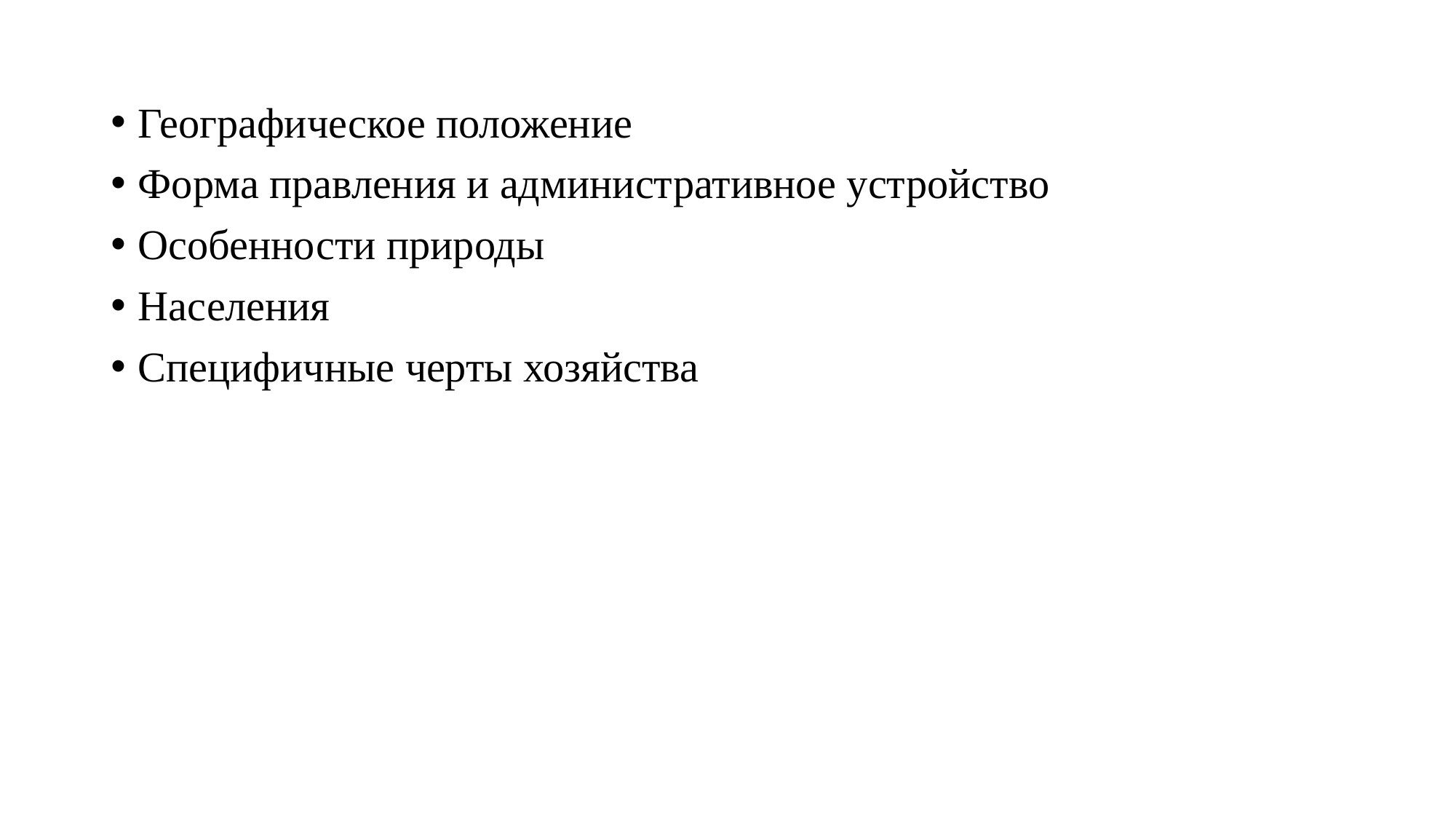

Географическое положение
Форма правления и административное устройство
Особенности природы
Населения
Специфичные черты хозяйства